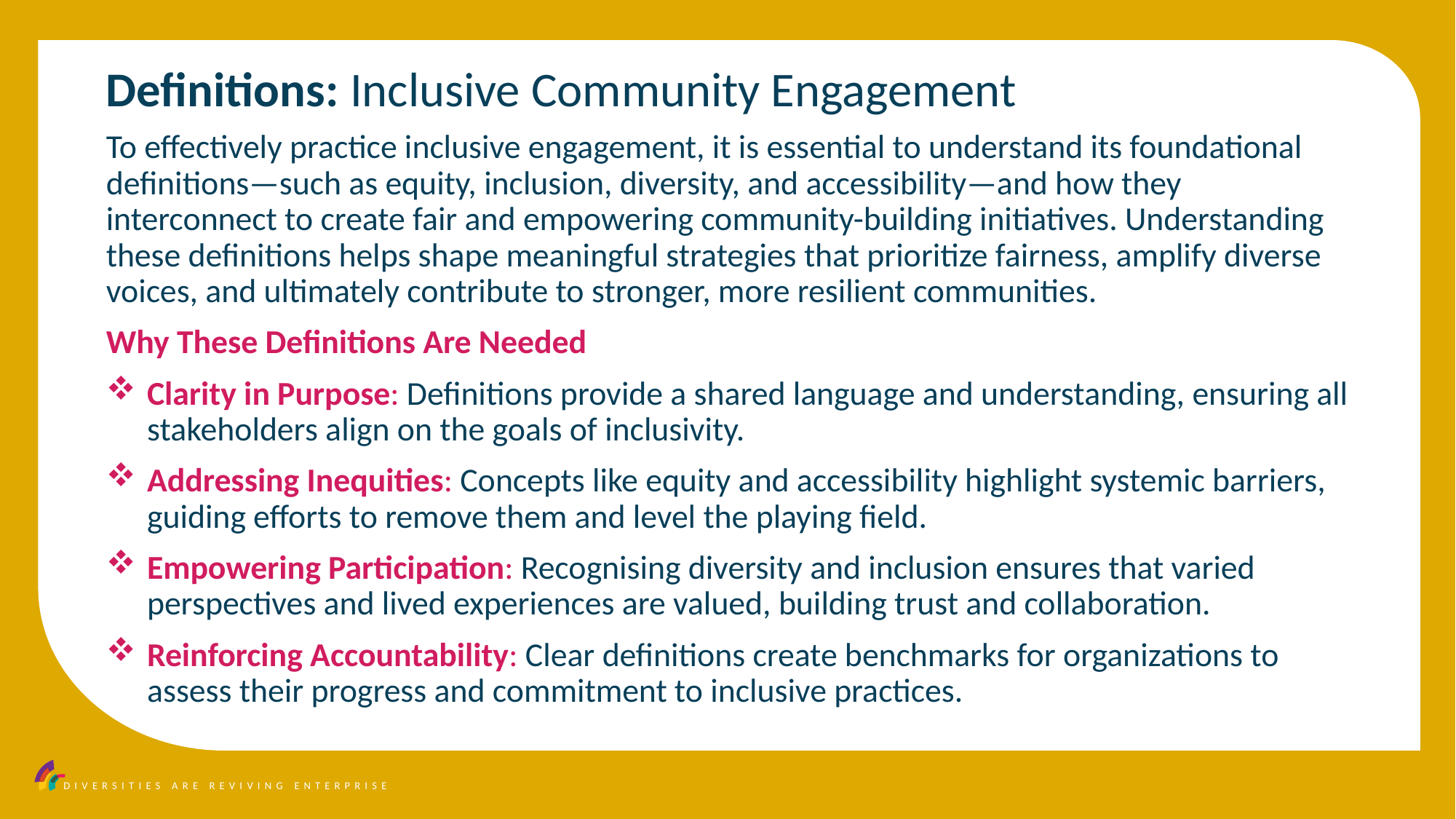

Definitions: Inclusive Community Engagement

To effectively practice inclusive engagement, it is essential to understand its foundational definitions—such as equity, inclusion, diversity, and accessibility—and how they interconnect to create fair and empowering community-building initiatives. Understanding these definitions helps shape meaningful strategies that prioritize fairness, amplify diverse voices, and ultimately contribute to stronger, more resilient communities.
Why These Definitions Are Needed
Clarity in Purpose: Definitions provide a shared language and understanding, ensuring all stakeholders align on the goals of inclusivity.
Addressing Inequities: Concepts like equity and accessibility highlight systemic barriers, guiding efforts to remove them and level the playing field.
Empowering Participation: Recognising diversity and inclusion ensures that varied perspectives and lived experiences are valued, building trust and collaboration.
Reinforcing Accountability: Clear definitions create benchmarks for organizations to assess their progress and commitment to inclusive practices.